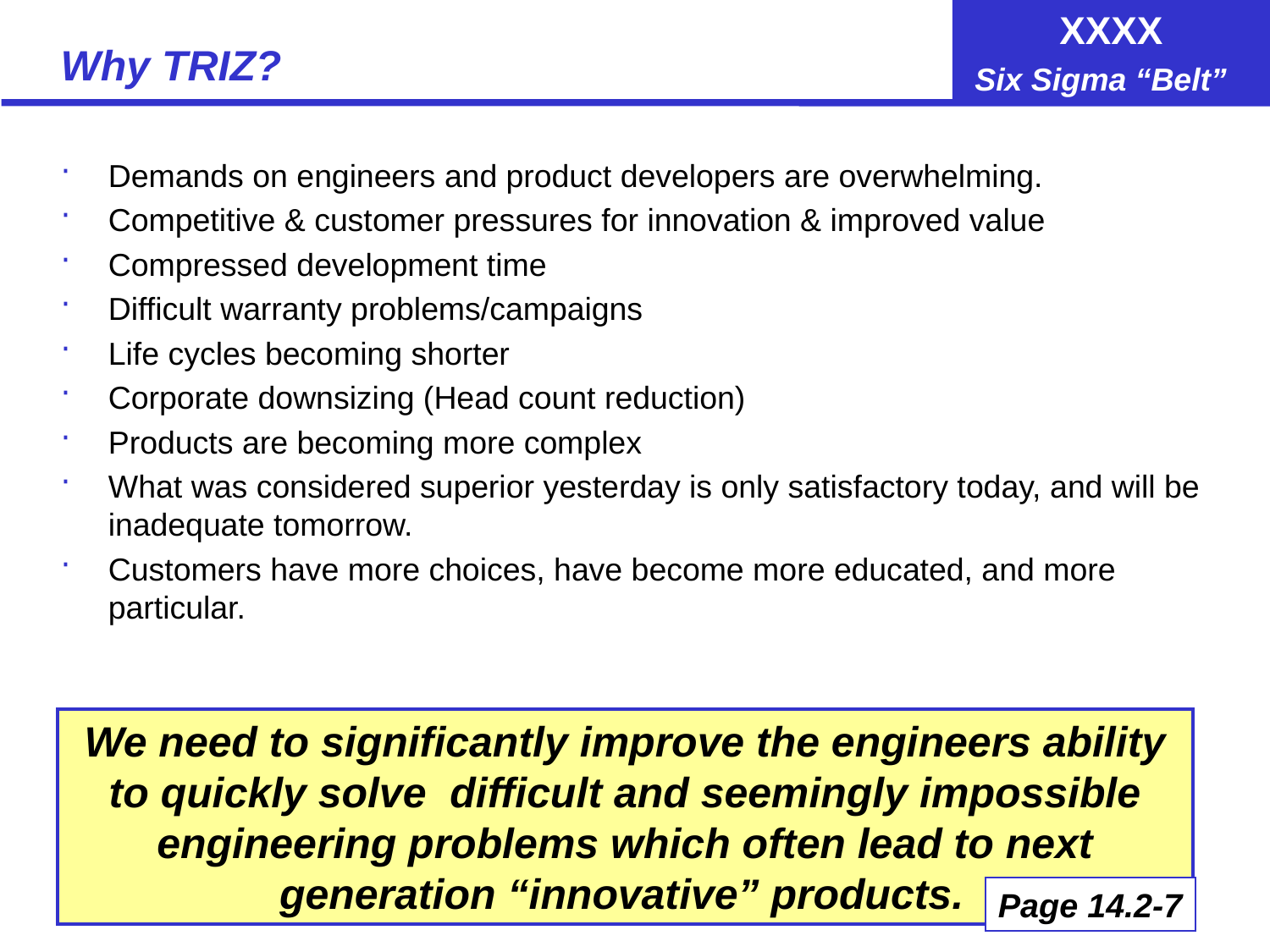

# Why TRIZ?
Demands on engineers and product developers are overwhelming.
Competitive & customer pressures for innovation & improved value
Compressed development time
Difficult warranty problems/campaigns
Life cycles becoming shorter
Corporate downsizing (Head count reduction)
Products are becoming more complex
What was considered superior yesterday is only satisfactory today, and will be inadequate tomorrow.
Customers have more choices, have become more educated, and more particular.
We need to significantly improve the engineers ability to quickly solve  difficult and seemingly impossible engineering problems which often lead to next generation “innovative” products.
Page 14.2-7